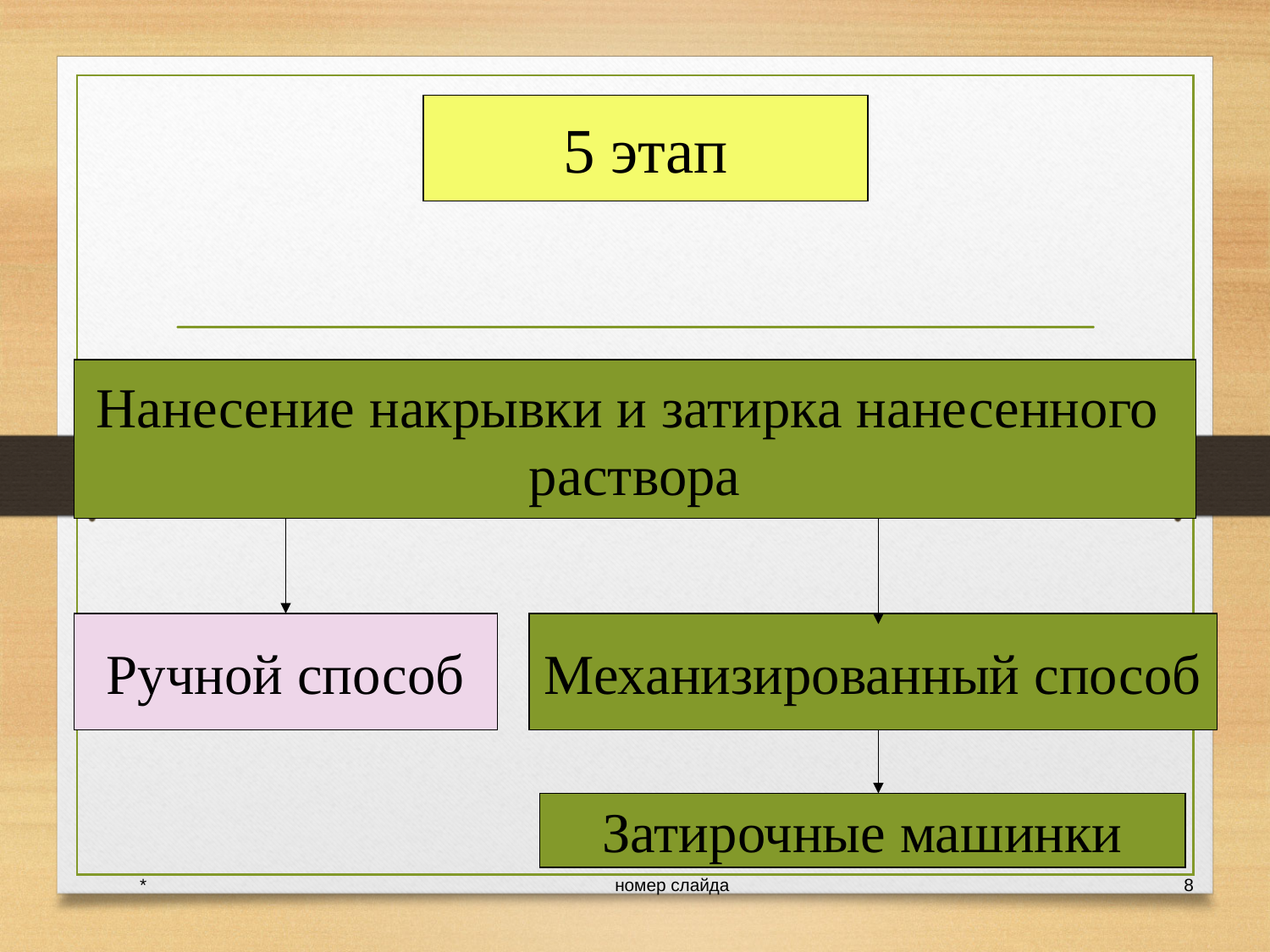

#
5 этап
Нанесение накрывки и затирка нанесенного
раствора
Ручной способ
Механизированный способ
Затирочные машинки
номер слайда
8
*